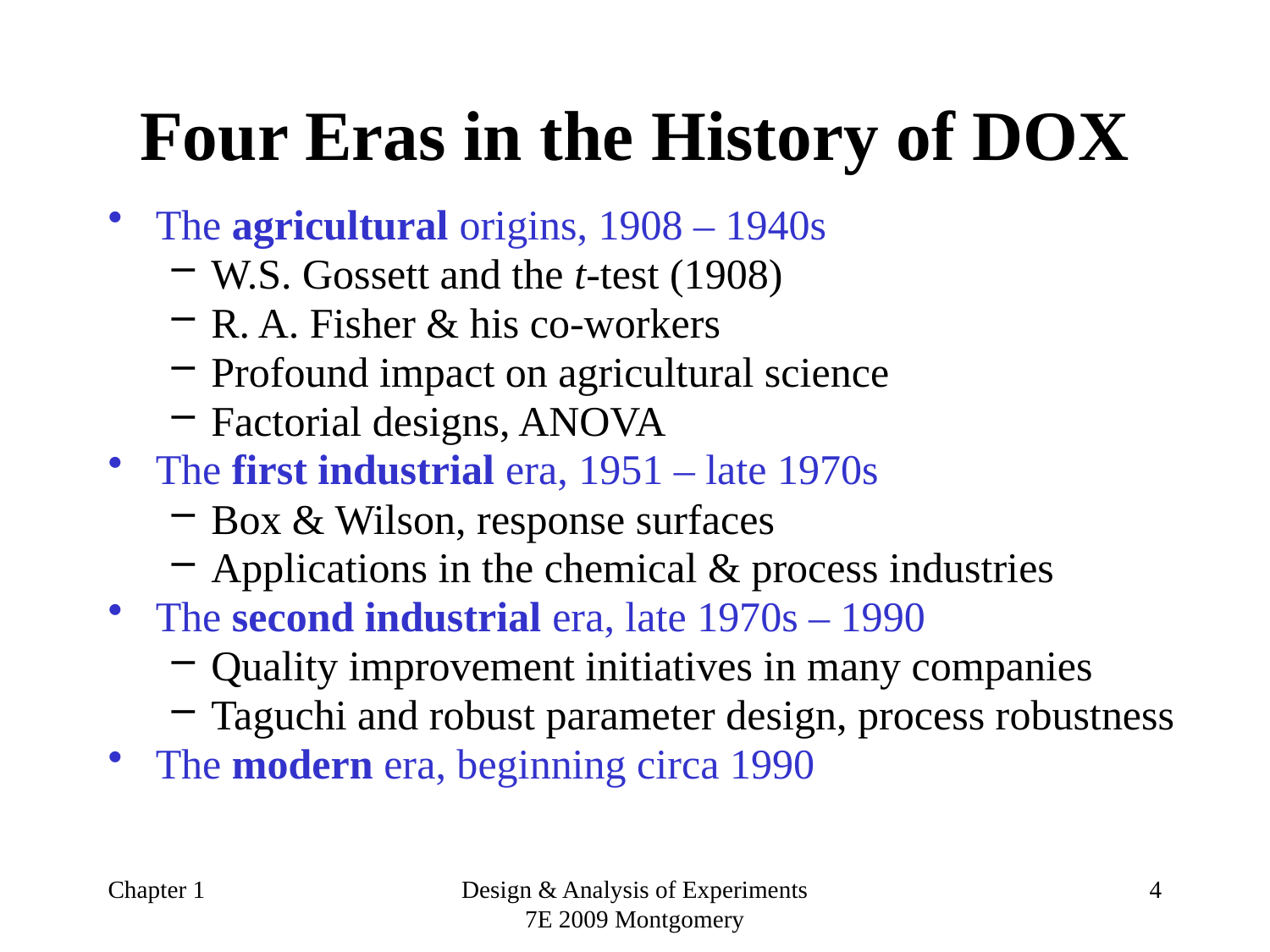

# Four Eras in the History of DOX
The agricultural origins, 1908 – 1940s
W.S. Gossett and the t-test (1908)
R. A. Fisher & his co-workers
Profound impact on agricultural science
Factorial designs, ANOVA
The first industrial era, 1951 – late 1970s
Box & Wilson, response surfaces
Applications in the chemical & process industries
The second industrial era, late 1970s – 1990
Quality improvement initiatives in many companies
Taguchi and robust parameter design, process robustness
The modern era, beginning circa 1990

Chapter 1
Design & Analysis of Experiments 7E 2009 Montgomery
4